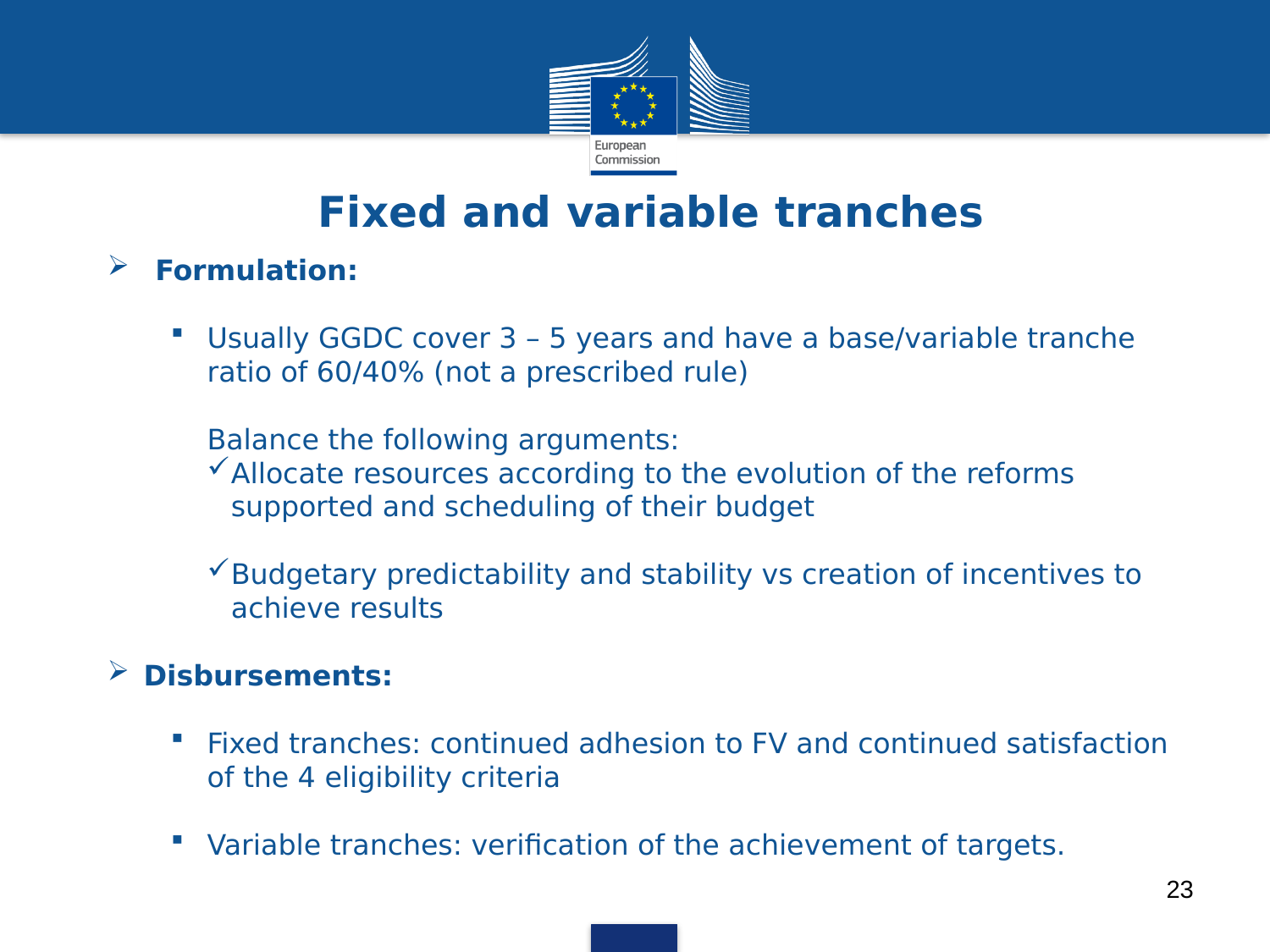

# Fixed and variable tranches
  Formulation:

Usually GGDC cover 3 – 5 years and have a base/variable tranche ratio of 60/40% (not a prescribed rule)

Balance the following arguments:
Allocate resources according to the evolution of the reforms supported and scheduling of their budget

Budgetary predictability and stability vs creation of incentives to achieve results

Disbursements:

Fixed tranches: continued adhesion to FV and continued satisfaction of the 4 eligibility criteria

Variable tranches: verification of the achievement of targets.

23